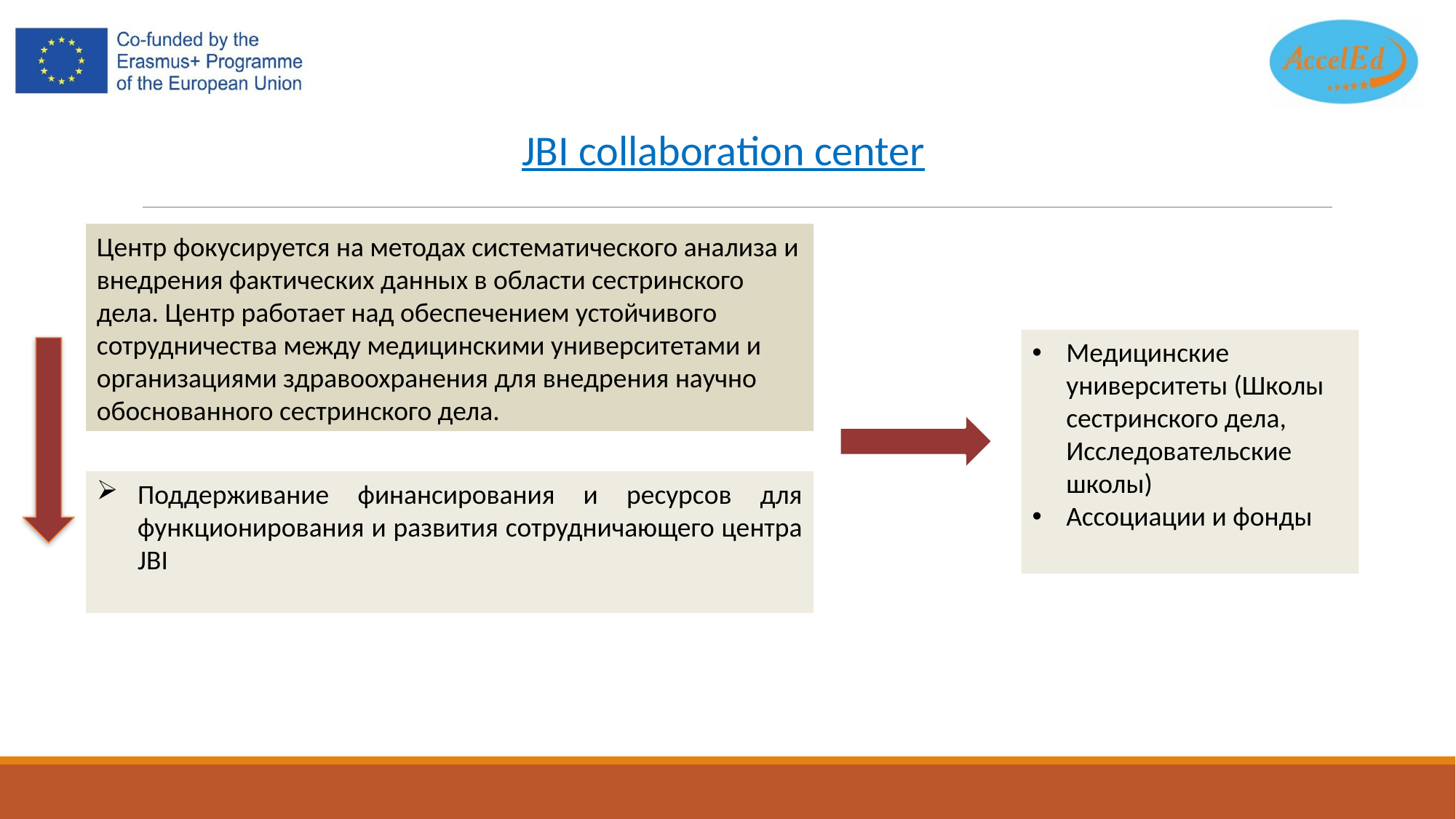

# JBI collaboration center
Центр фокусируется на методах систематического анализа и внедрения фактических данных в области сестринского дела. Центр работает над обеспечением устойчивого сотрудничества между медицинскими университетами и организациями здравоохранения для внедрения научно обоснованного сестринского дела.
Медицинские университеты (Школы сестринского дела, Исследовательские школы)
Ассоциации и фонды

Поддерживание финансирования и ресурсов для функционирования и развития сотрудничающего центра JBI